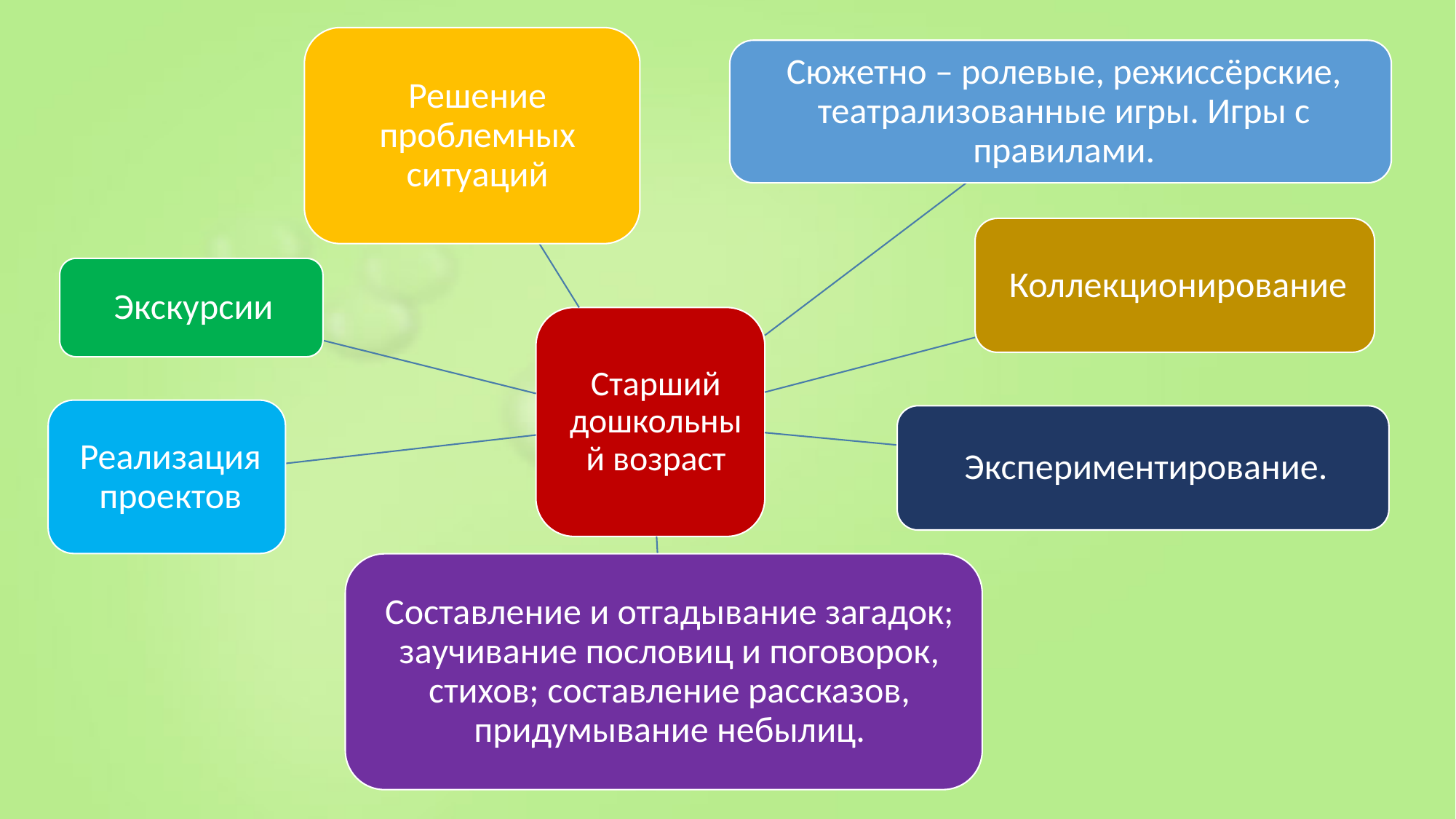

Старший дошкольный возраст
Сюжетно – ролевые, режиссёрские, театрализованные игры. Игры с правилами.
Экспериментирование.
Составление и отгадывание загадок; заучивание пословиц и поговорок, стихов; составление рассказов, придумывание небылиц.
Коллекционирование
Реализация проектов
Экскурсии
Решение проблемных ситуаций